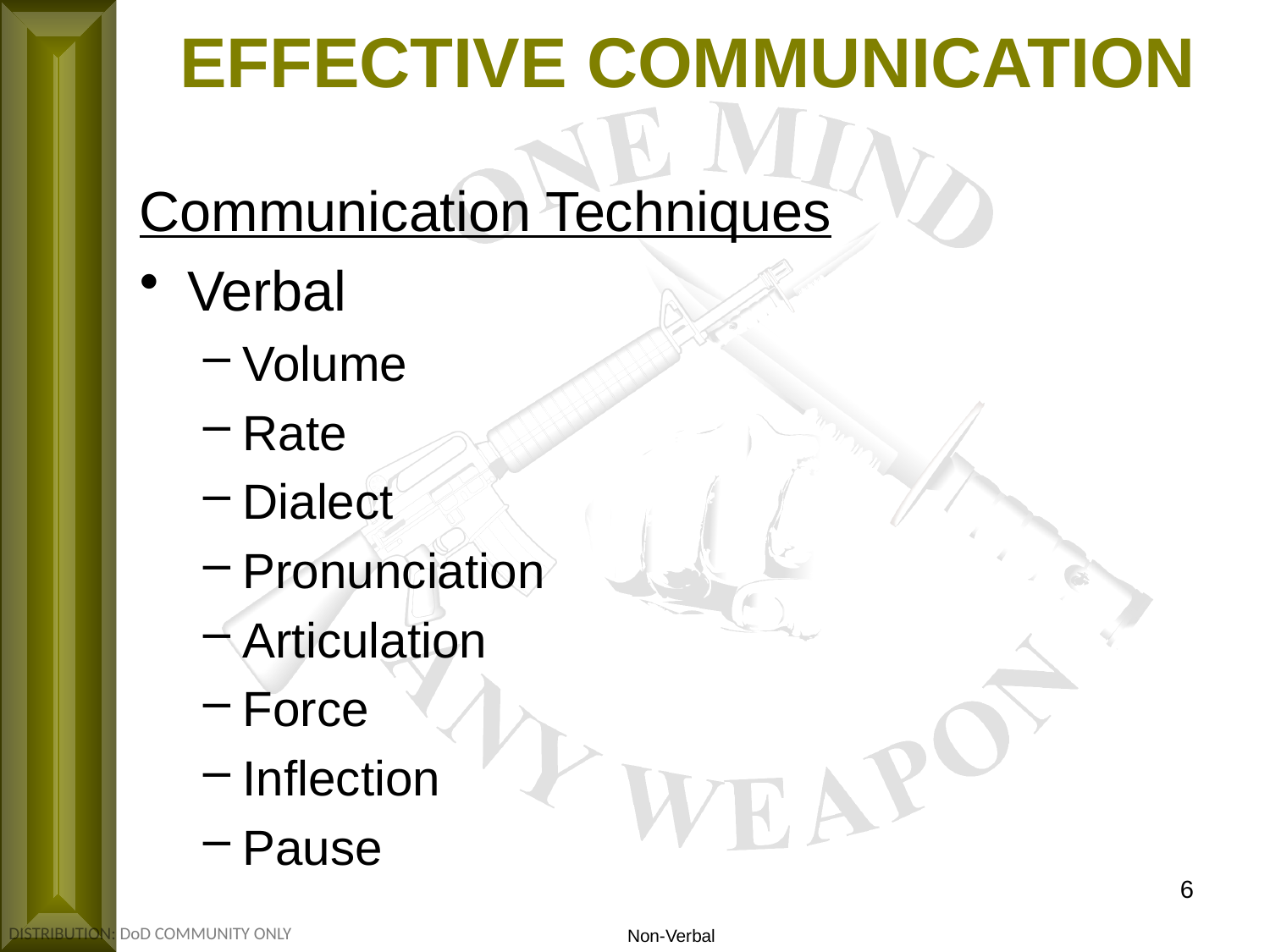

EFFECTIVE COMMUNICATION
Communication Techniques
Verbal
Volume
Rate
Dialect
Pronunciation
Articulation
Force
Inflection
Pause
6
Non-Verbal